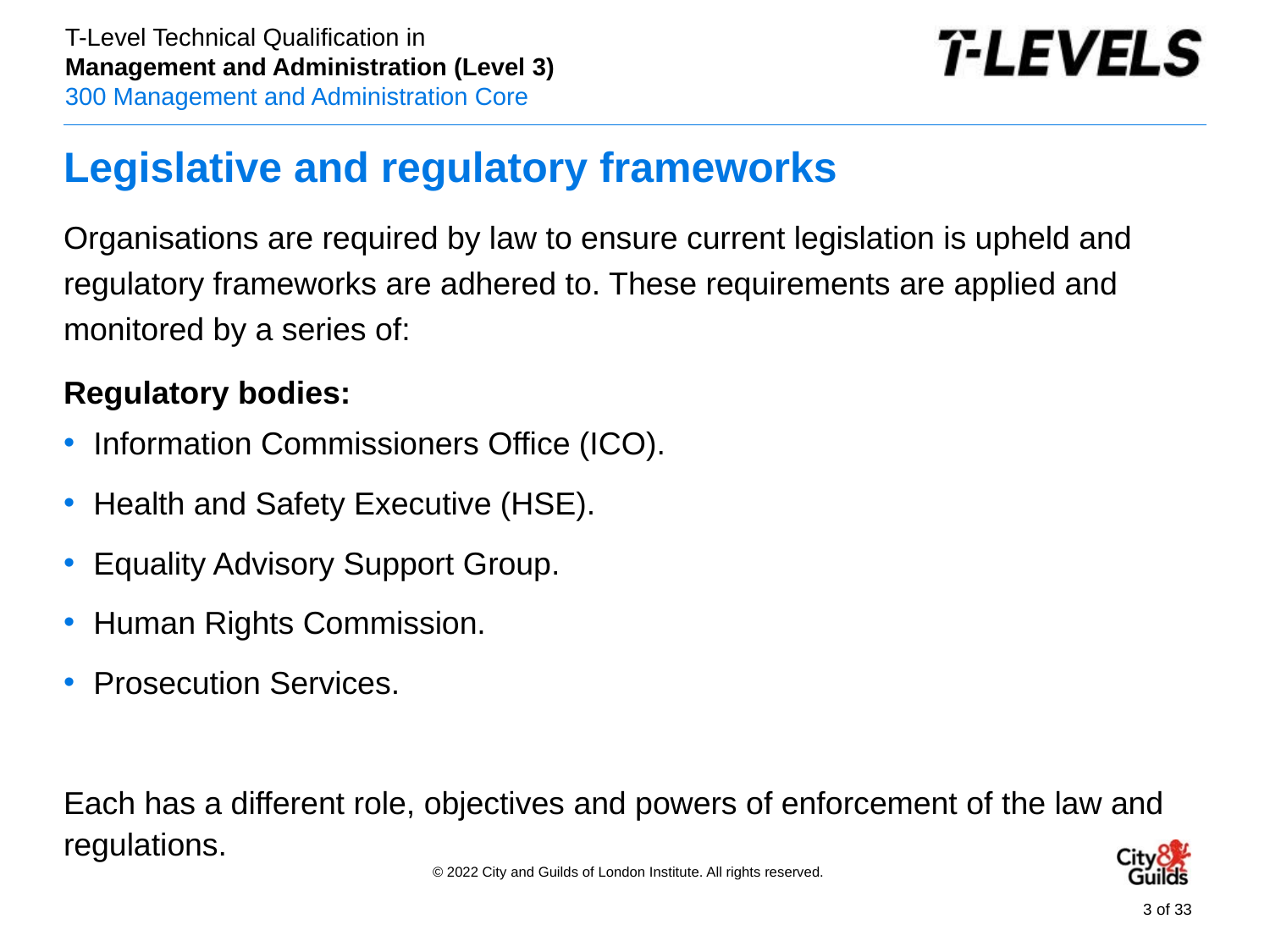

# Legislative and regulatory frameworks
Organisations are required by law to ensure current legislation is upheld and regulatory frameworks are adhered to. These requirements are applied and monitored by a series of:
Regulatory bodies:
Information Commissioners Office (ICO).
Health and Safety Executive (HSE).
Equality Advisory Support Group.
Human Rights Commission.
Prosecution Services.

Each has a different role, objectives and powers of enforcement of the law and regulations.